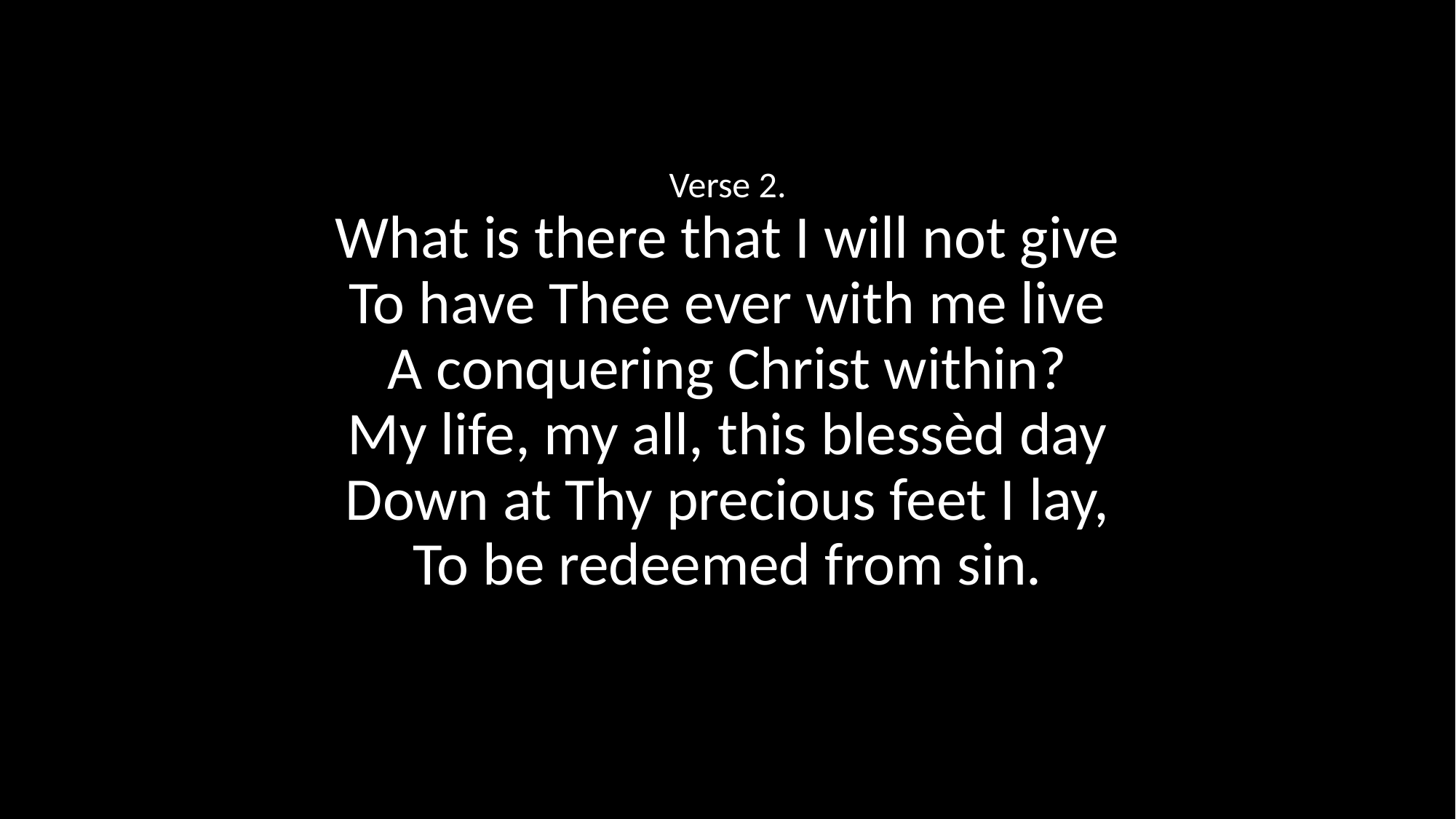

Verse 2.
What is there that I will not give
To have Thee ever with me live
A conquering Christ within?
My life, my all, this blessèd day
Down at Thy precious feet I lay,
To be redeemed from sin.